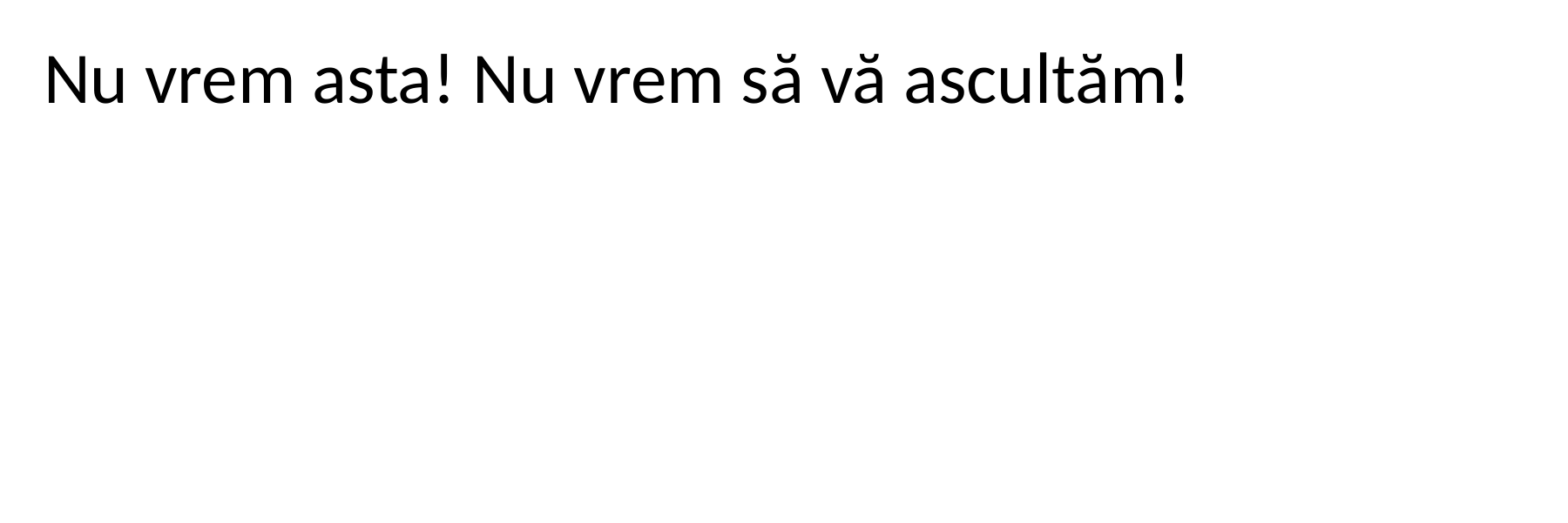

Nu vrem asta! Nu vrem să vă ascultăm!